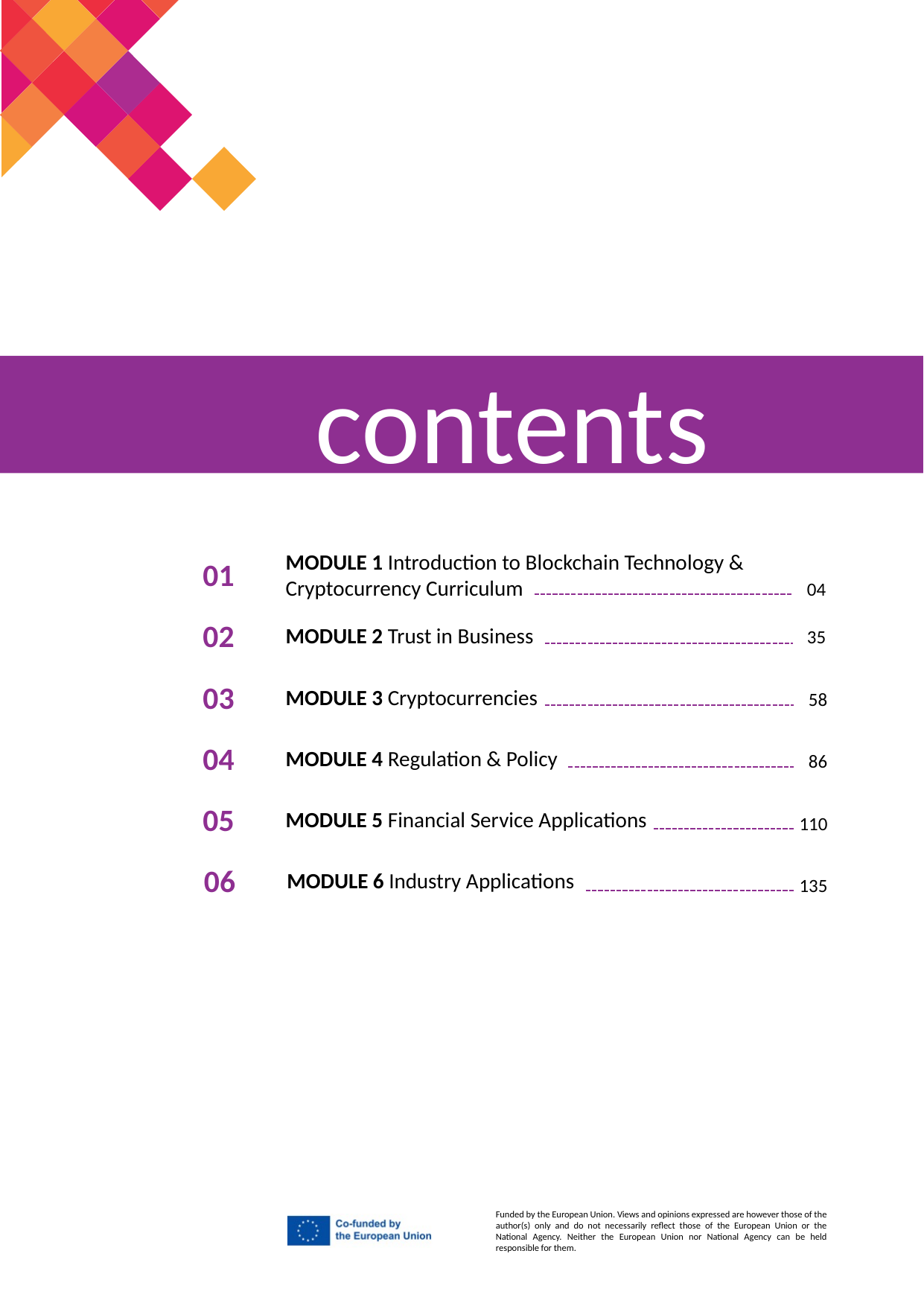

contents
01
MODULE 1 Introduction to Blockchain Technology & Cryptocurrency Curriculum
04
MODULE 2 Trust in Business
02
35
03
MODULE 3 Cryptocurrencies
58
04
MODULE 4 Regulation & Policy
86
05
MODULE 5 Financial Service Applications
110
06
MODULE 6 Industry Applications
135